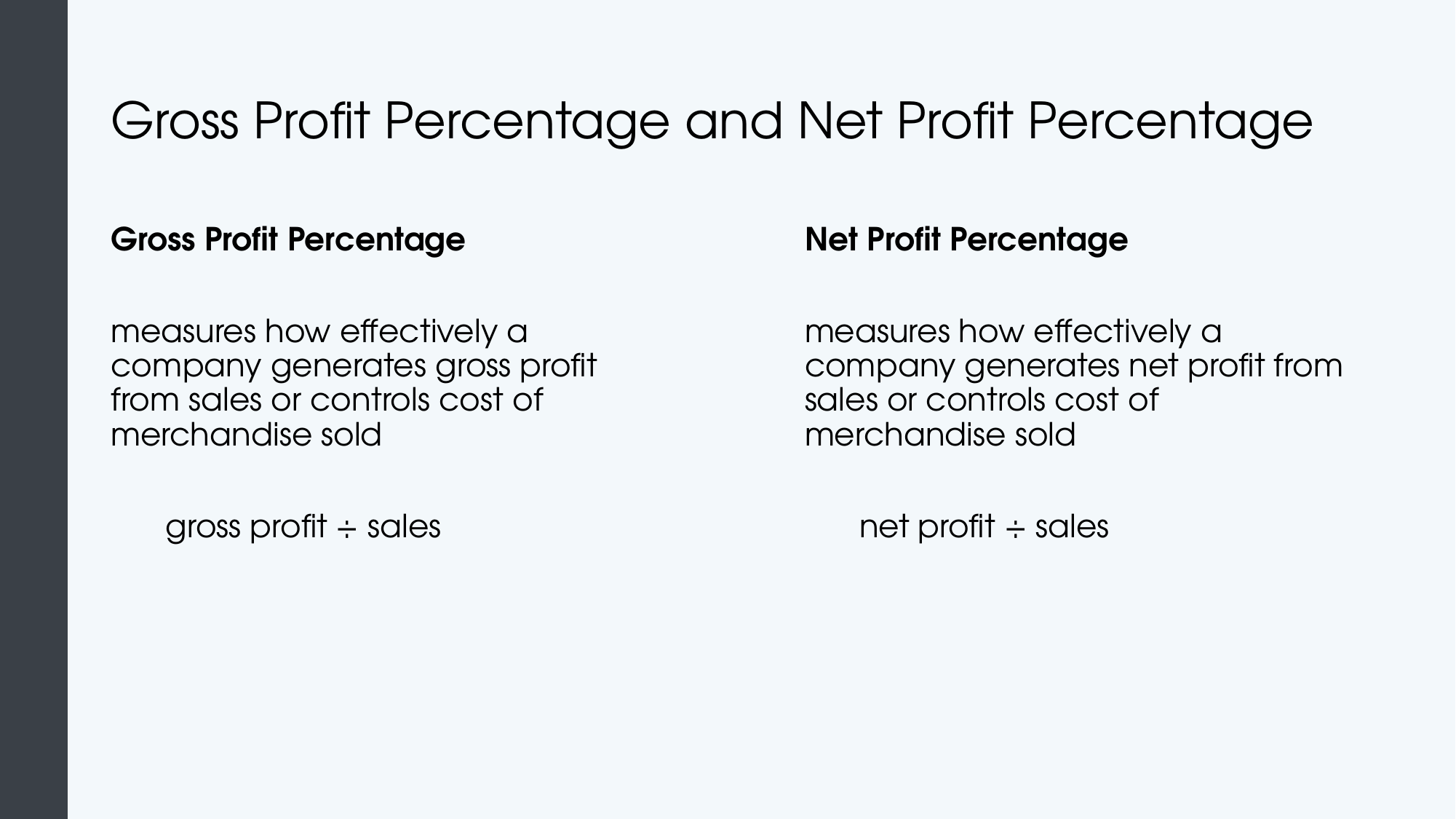

# Gross Profit Percentage and Net Profit Percentage
Gross Profit Percentage

measures how effectively a company generates gross profit from sales or controls cost of merchandise sold

gross profit ÷ sales

Net Profit Percentage

measures how effectively a company generates net profit from sales or controls cost of merchandise sold

net profit ÷ sales